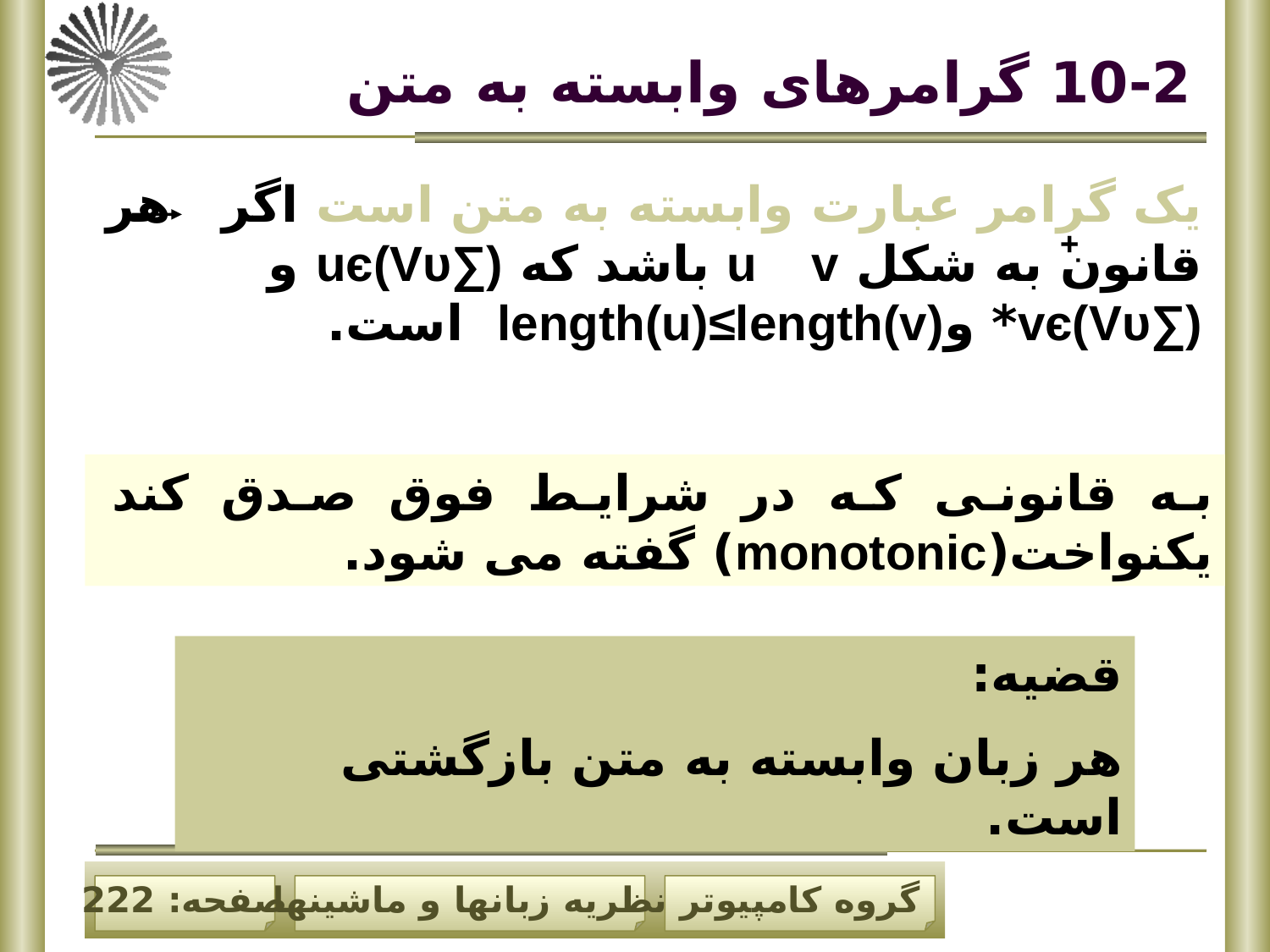

# 10-2 گرامرهای وابسته به متن
یک گرامر عبارت وابسته به متن است اگر   هر قانون به شکل u    v باشد که uє(Vυ∑) و vє(Vυ∑)* وlength(u)≤length(v)  است.

+
به قانونی که در شرایط فوق صدق کند یکنواخت(monotonic) گفته می شود.
قضیه:
هر زبان وابسته به متن بازگشتی است.